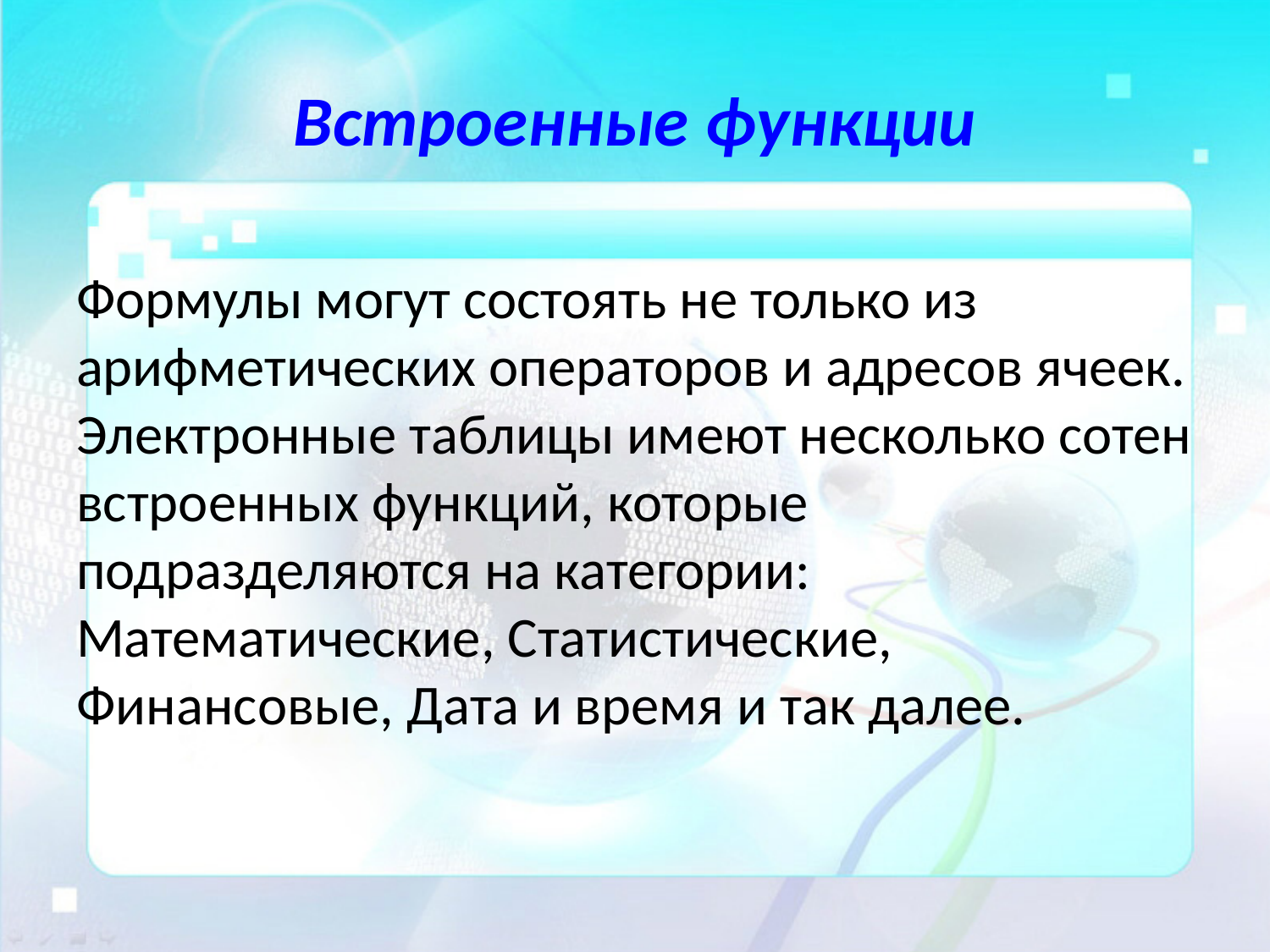

# Встроенные функции
Формулы могут состоять не только из арифметических операторов и адресов ячеек. Электронные таблицы имеют несколько сотен встроенных функций, которые подразделяются на категории: Математические, Статистические, Финансовые, Дата и время и так далее.